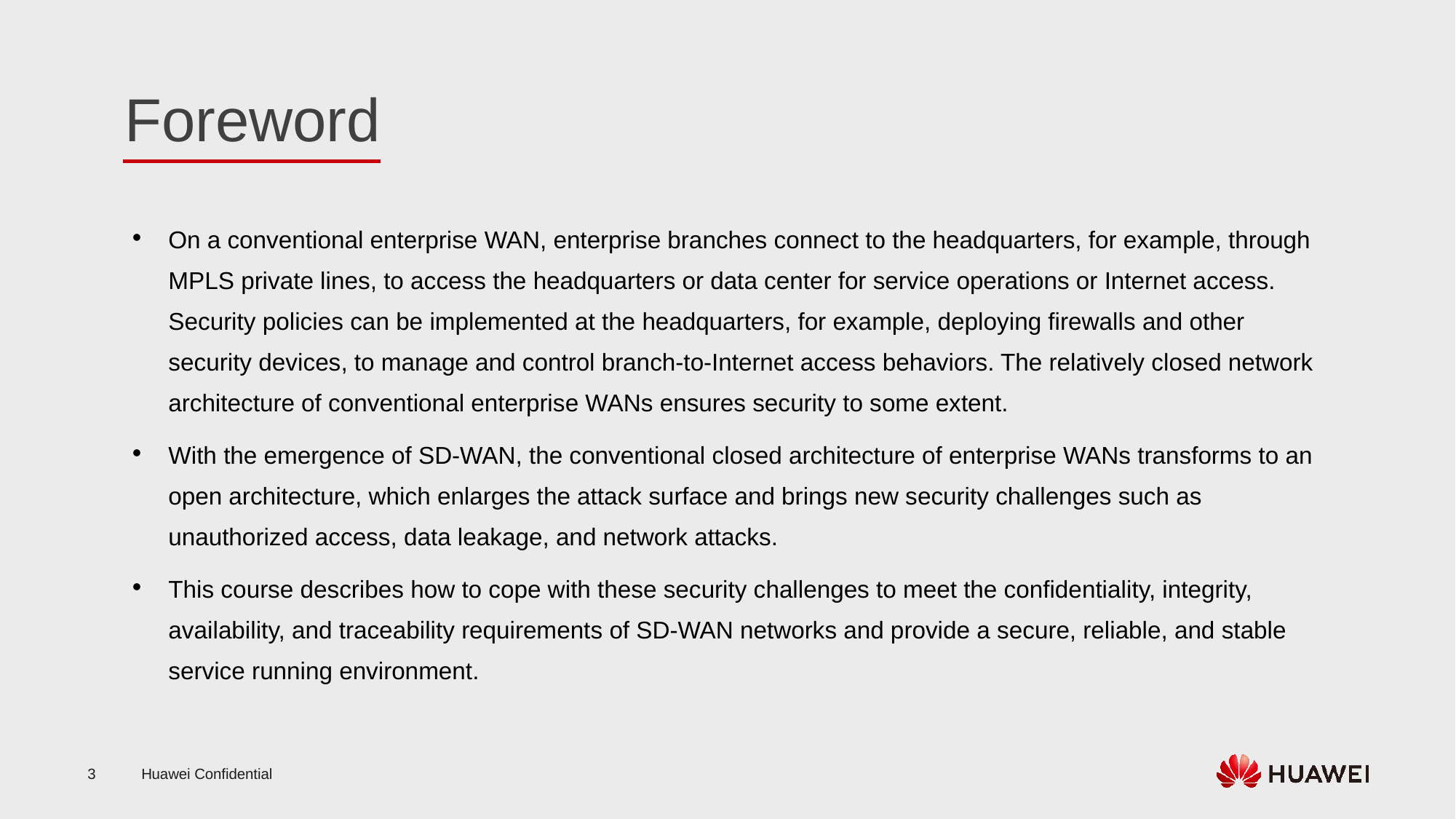

On a conventional enterprise WAN, enterprise branches connect to the headquarters, for example, through MPLS private lines, to access the headquarters or data center for service operations or Internet access. Security policies can be implemented at the headquarters, for example, deploying firewalls and other security devices, to manage and control branch-to-Internet access behaviors. The relatively closed network architecture of conventional enterprise WANs ensures security to some extent.
With the emergence of SD-WAN, the conventional closed architecture of enterprise WANs transforms to an open architecture, which enlarges the attack surface and brings new security challenges such as unauthorized access, data leakage, and network attacks.
This course describes how to cope with these security challenges to meet the confidentiality, integrity, availability, and traceability requirements of SD-WAN networks and provide a secure, reliable, and stable service running environment.